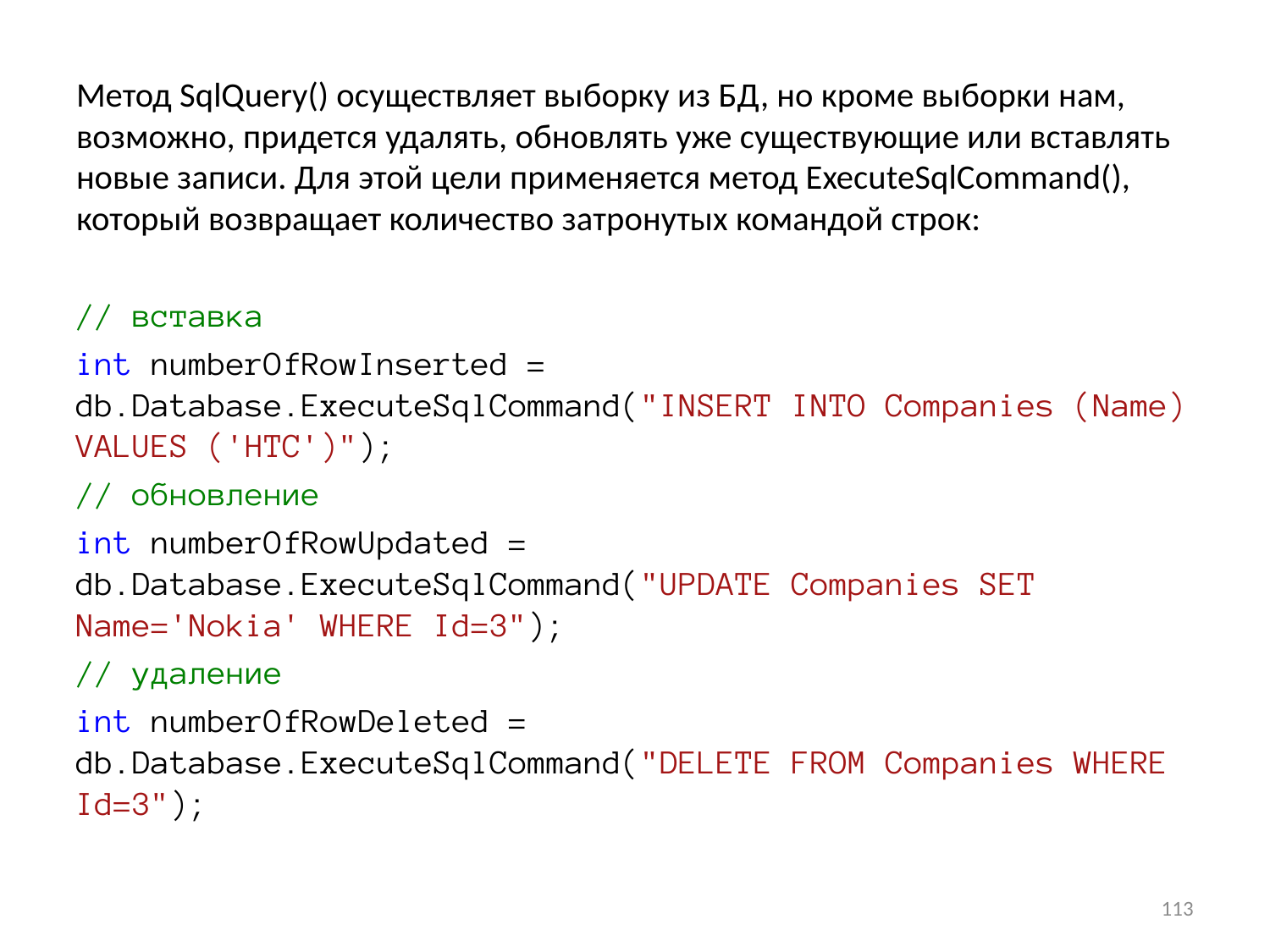

Метод SqlQuery() осуществляет выборку из БД, но кроме выборки нам, возможно, придется удалять, обновлять уже существующие или вставлять новые записи. Для этой цели применяется метод ExecuteSqlCommand(), который возвращает количество затронутых командой строк:

// вставка
int numberOfRowInserted = db.Database.ExecuteSqlCommand("INSERT INTO Companies (Name) VALUES ('HTC')");
// обновление
int numberOfRowUpdated = db.Database.ExecuteSqlCommand("UPDATE Companies SET Name='Nokia' WHERE Id=3");
// удаление
int numberOfRowDeleted = db.Database.ExecuteSqlCommand("DELETE FROM Companies WHERE Id=3");
113